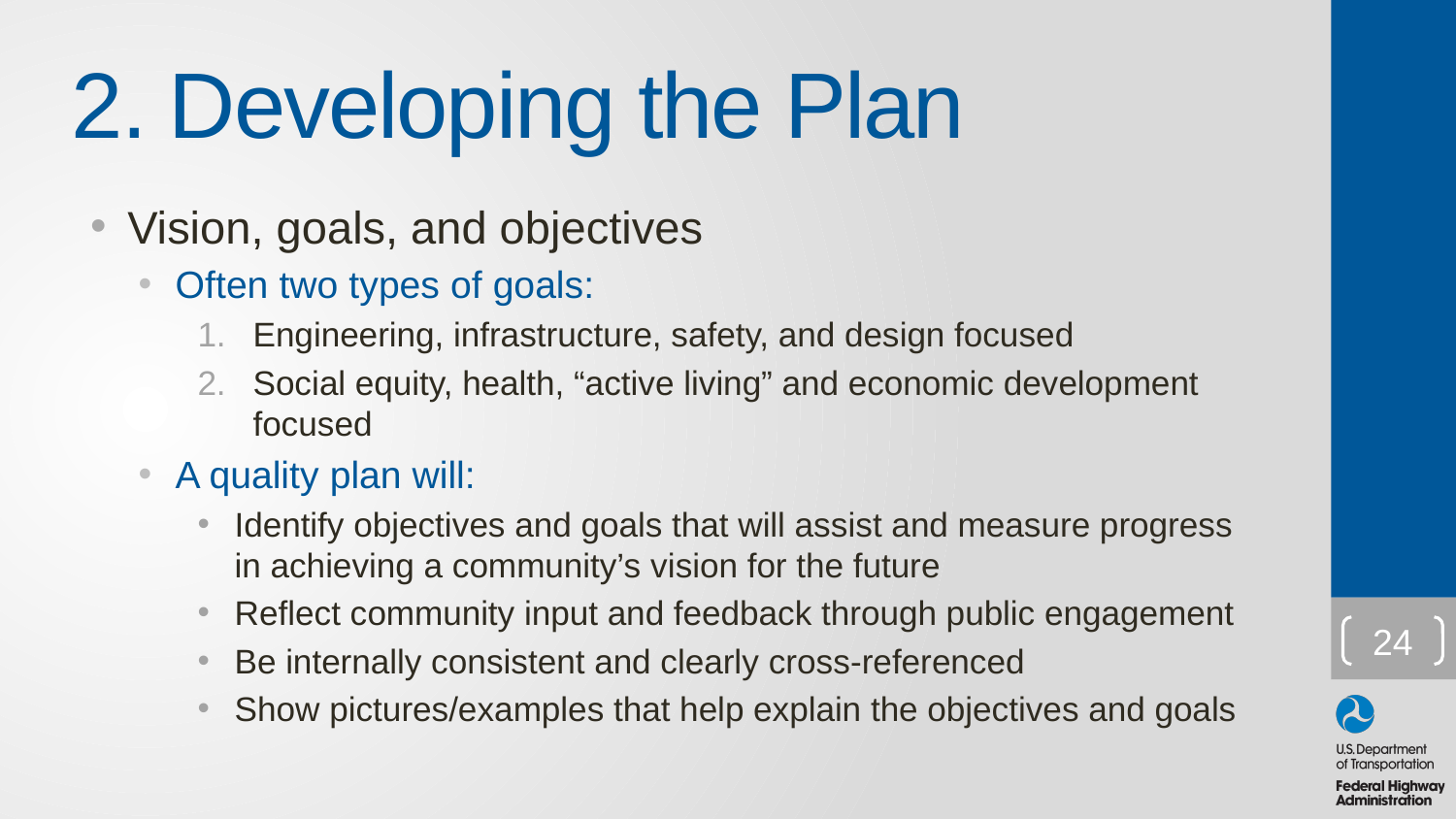

# 2. Developing the Plan
Vision, goals, and objectives
Often two types of goals:
Engineering, infrastructure, safety, and design focused
Social equity, health, “active living” and economic development focused
A quality plan will:
Identify objectives and goals that will assist and measure progress in achieving a community’s vision for the future
Reflect community input and feedback through public engagement
Be internally consistent and clearly cross-referenced
Show pictures/examples that help explain the objectives and goals

24